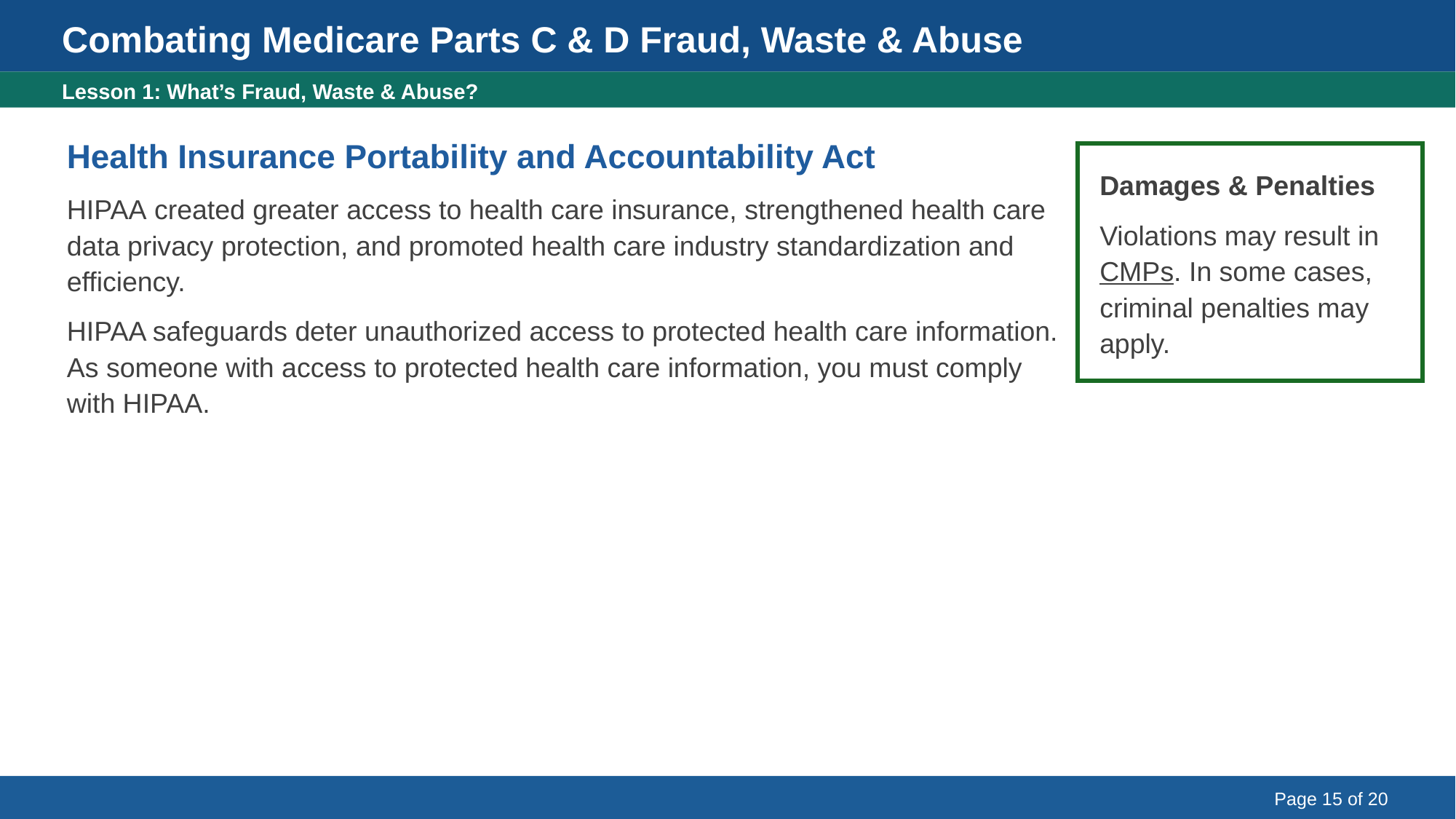

Combating Medicare Parts C & D Fraud, Waste & Abuse
Health Insurance Portability and Accountability Act

Lesson 1: What’s Fraud, Waste & Abuse?
Health Insurance Portability and Accountability Act
HIPAA created greater access to health care insurance, strengthened health care data privacy protection, and promoted health care industry standardization and efficiency.
HIPAA safeguards deter unauthorized access to protected health care information. As someone with access to protected health care information, you must comply with HIPAA.
Damages & Penalties
Violations may result in CMPs. In some cases, criminal penalties may apply.

Page 15 of 20